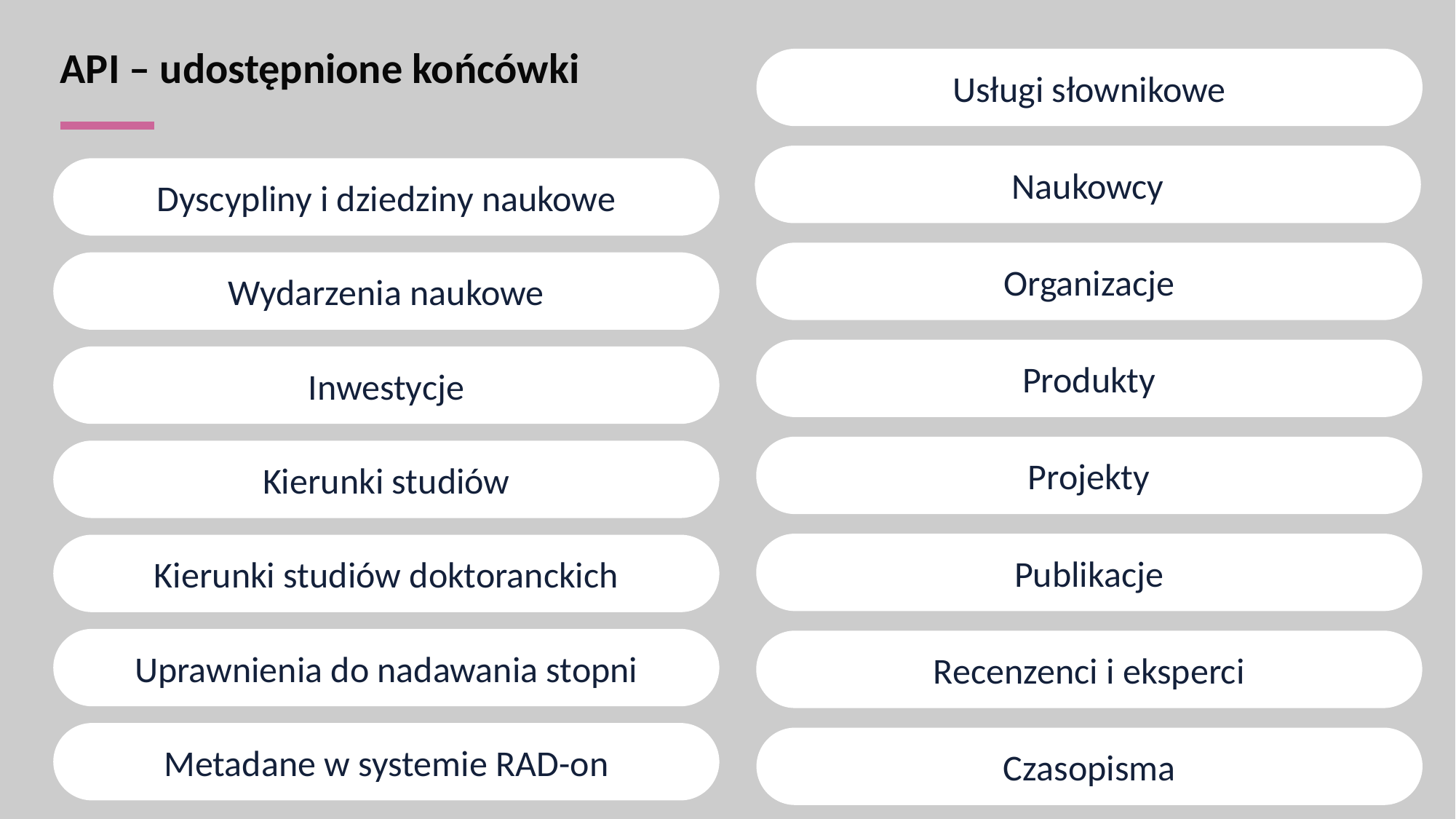

# API – udostępnione końcówki
Usługi słownikowe
Naukowcy
Dyscypliny i dziedziny naukowe
Organizacje
Wydarzenia naukowe
Produkty
Inwestycje
Projekty
Kierunki studiów
Publikacje
Kierunki studiów doktoranckich
Uprawnienia do nadawania stopni
Recenzenci i eksperci
Metadane w systemie RAD-on
Czasopisma